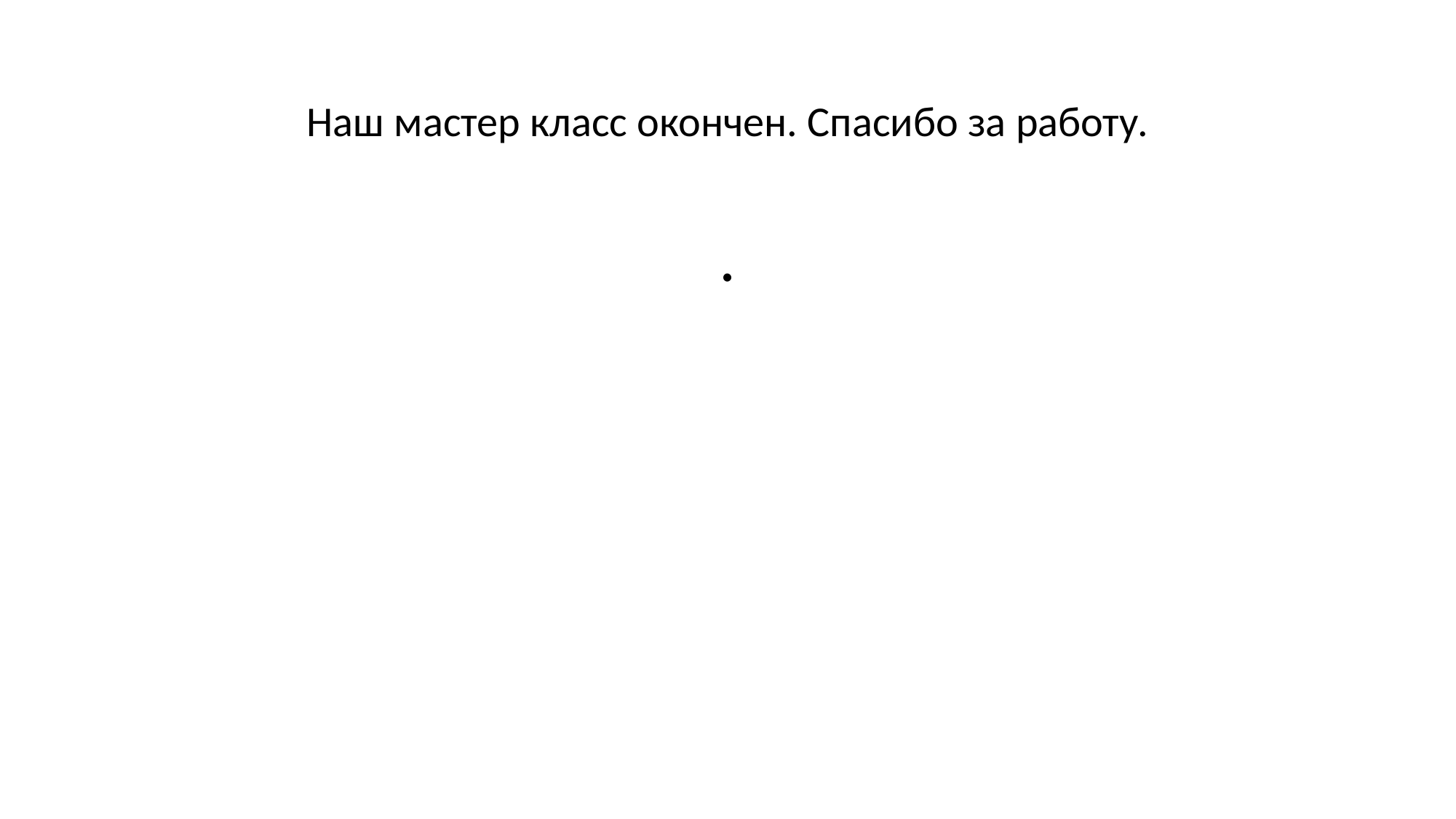

# Наш мастер класс окончен. Спасибо за работу.
.